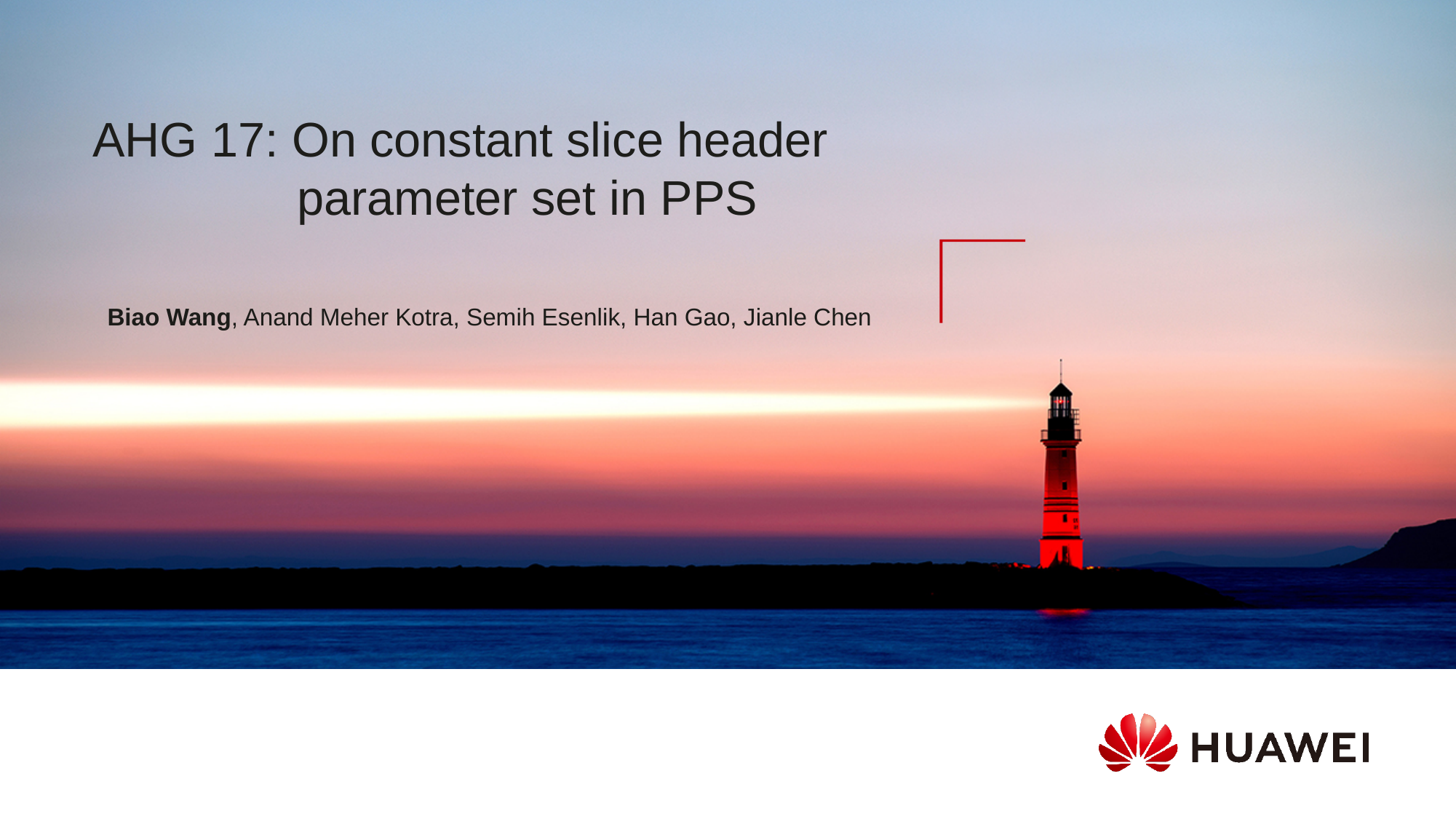

# AHG 17: On constant slice header parameter set in PPS

Biao Wang, Anand Meher Kotra, Semih Esenlik, Han Gao, Jianle Chen